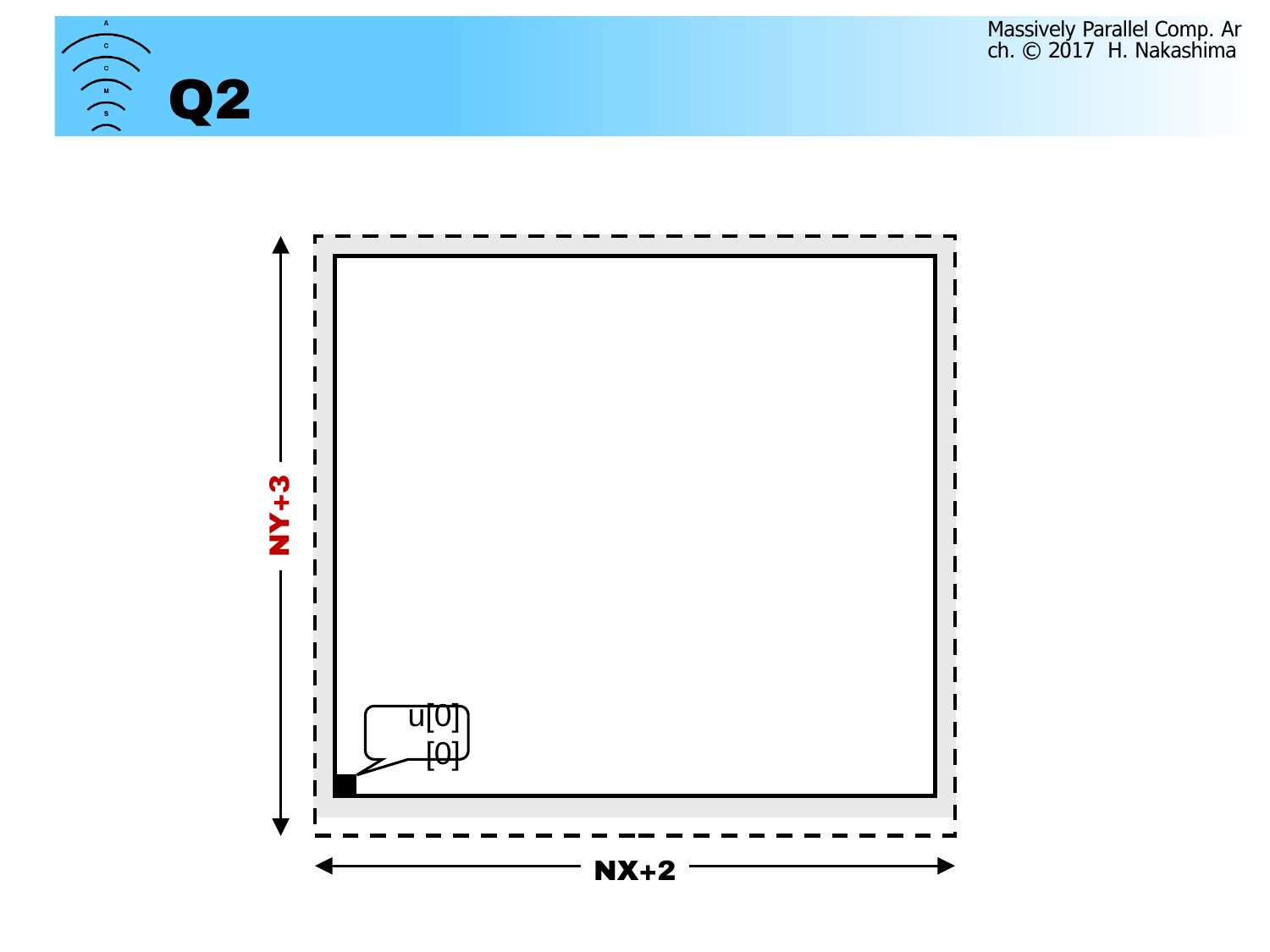

Massively Parallel Comp. Arch. © 2017  H. Nakashima
# Q2

NY+3
u[0][0]

NX+2